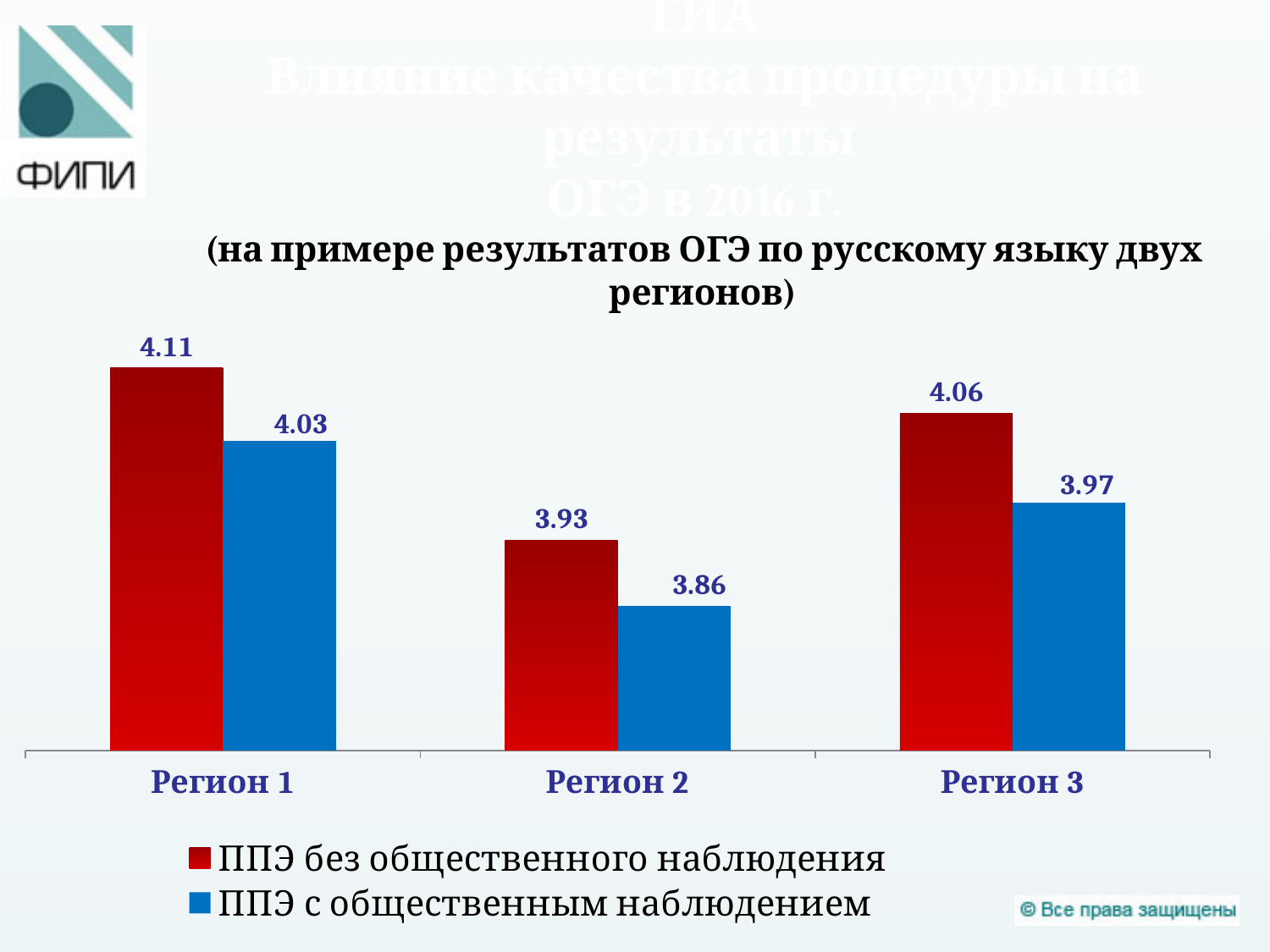

Проблемы использования результатов ГИА
Влияние качества процедуры на результаты
ОГЭ в 2016 г.
(на примере результатов ОГЭ по русскому языку двух регионов)

### Chart

| Category | ППЭ без общественного наблюдения | ППЭ с общественным наблюдением |
|---|---|---|
| Регион 1 | 4.1098381164629485 | 4.031506267898338 |
| Регион 2 | 3.9251477578433223 | 3.85514122745401 |
| Регион 3 | 4.061146931436495 | 3.96581406751428 |